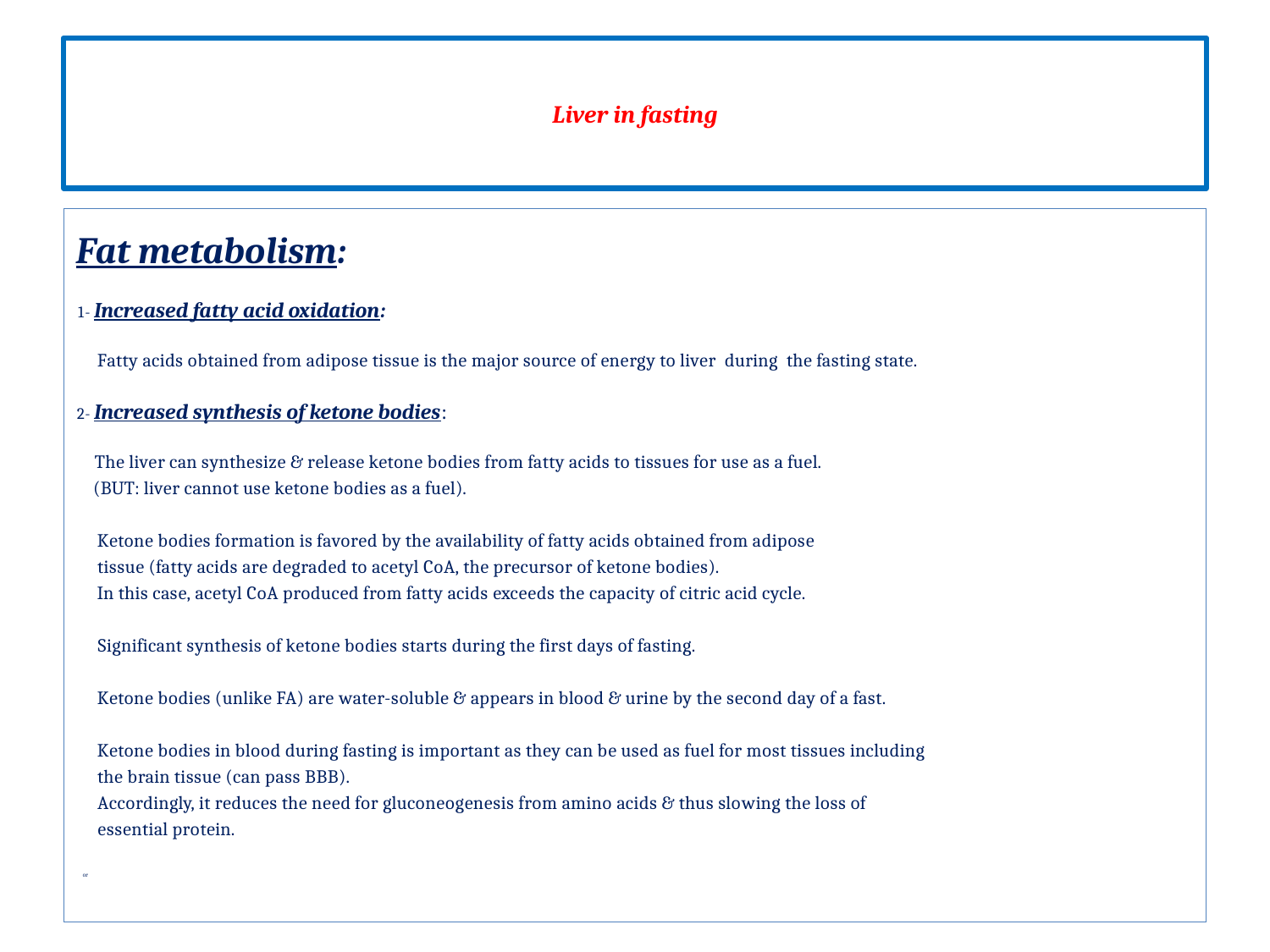

# Liver in fasting

Fat metabolism:

1- Increased fatty acid oxidation:

     Fatty acids obtained from adipose tissue is the major source of energy to liver  during  the fasting state.

2- Increased synthesis of ketone bodies:

     The liver can synthesize & release ketone bodies from fatty acids to tissues for use as a fuel.
    (BUT: liver cannot use ketone bodies as a fuel).

     Ketone bodies formation is favored by the availability of fatty acids obtained from adipose
     tissue (fatty acids are degraded to acetyl CoA, the precursor of ketone bodies).
     In this case, acetyl CoA produced from fatty acids exceeds the capacity of citric acid cycle.

     Significant synthesis of ketone bodies starts during the first days of fasting.

     Ketone bodies (unlike FA) are water-soluble & appears in blood & urine by the second day of a fast.

     Ketone bodies in blood during fasting is important as they can be used as fuel for most tissues including
     the brain tissue (can pass BBB).
     Accordingly, it reduces the need for gluconeogenesis from amino acids & thus slowing the loss of
     essential protein.

     or